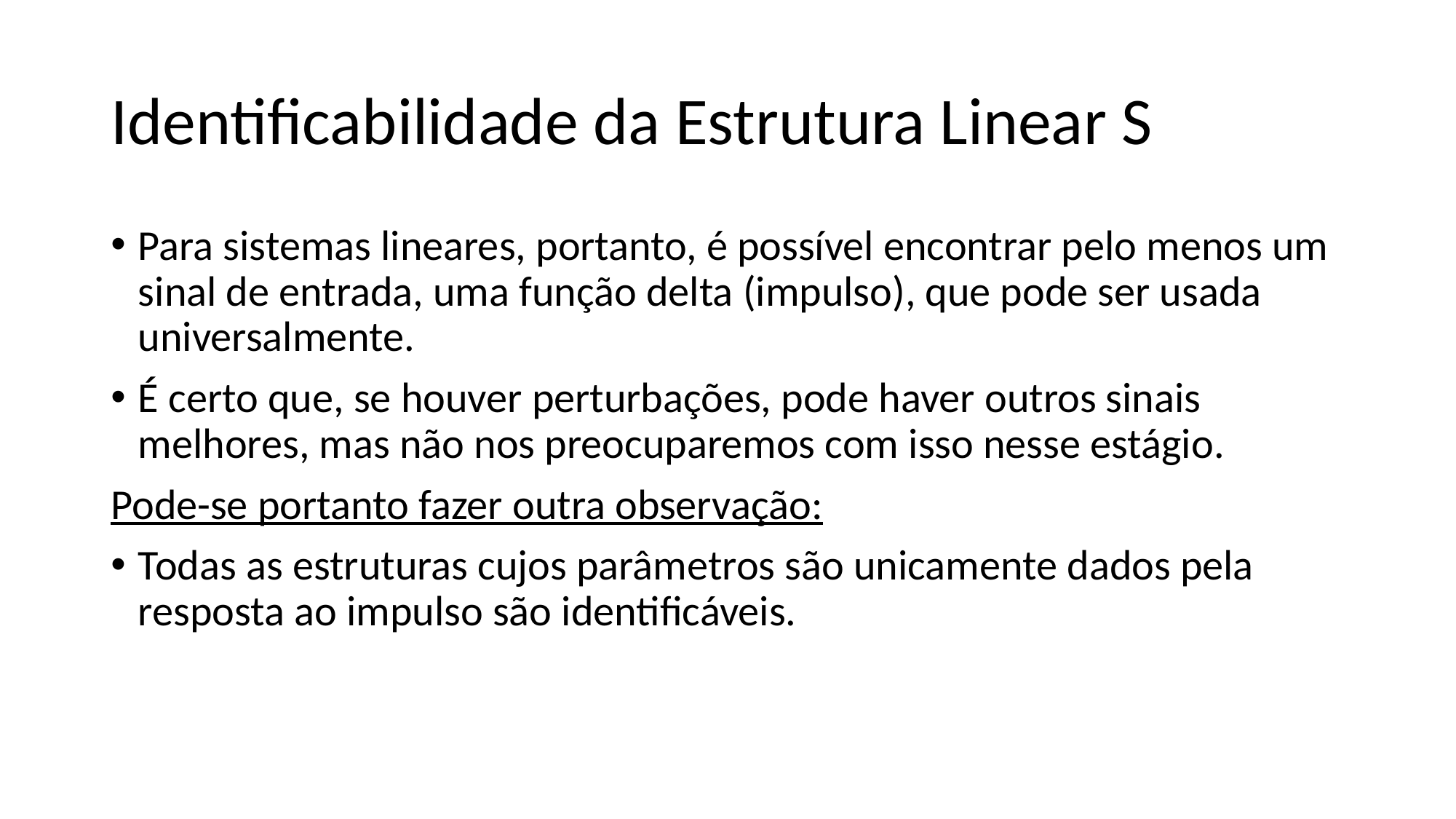

# Identificabilidade da Estrutura Linear S
Para sistemas lineares, portanto, é possível encontrar pelo menos um sinal de entrada, uma função delta (impulso), que pode ser usada universalmente.
É certo que, se houver perturbações, pode haver outros sinais melhores, mas não nos preocuparemos com isso nesse estágio.
Pode-se portanto fazer outra observação:
Todas as estruturas cujos parâmetros são unicamente dados pela resposta ao impulso são identificáveis.